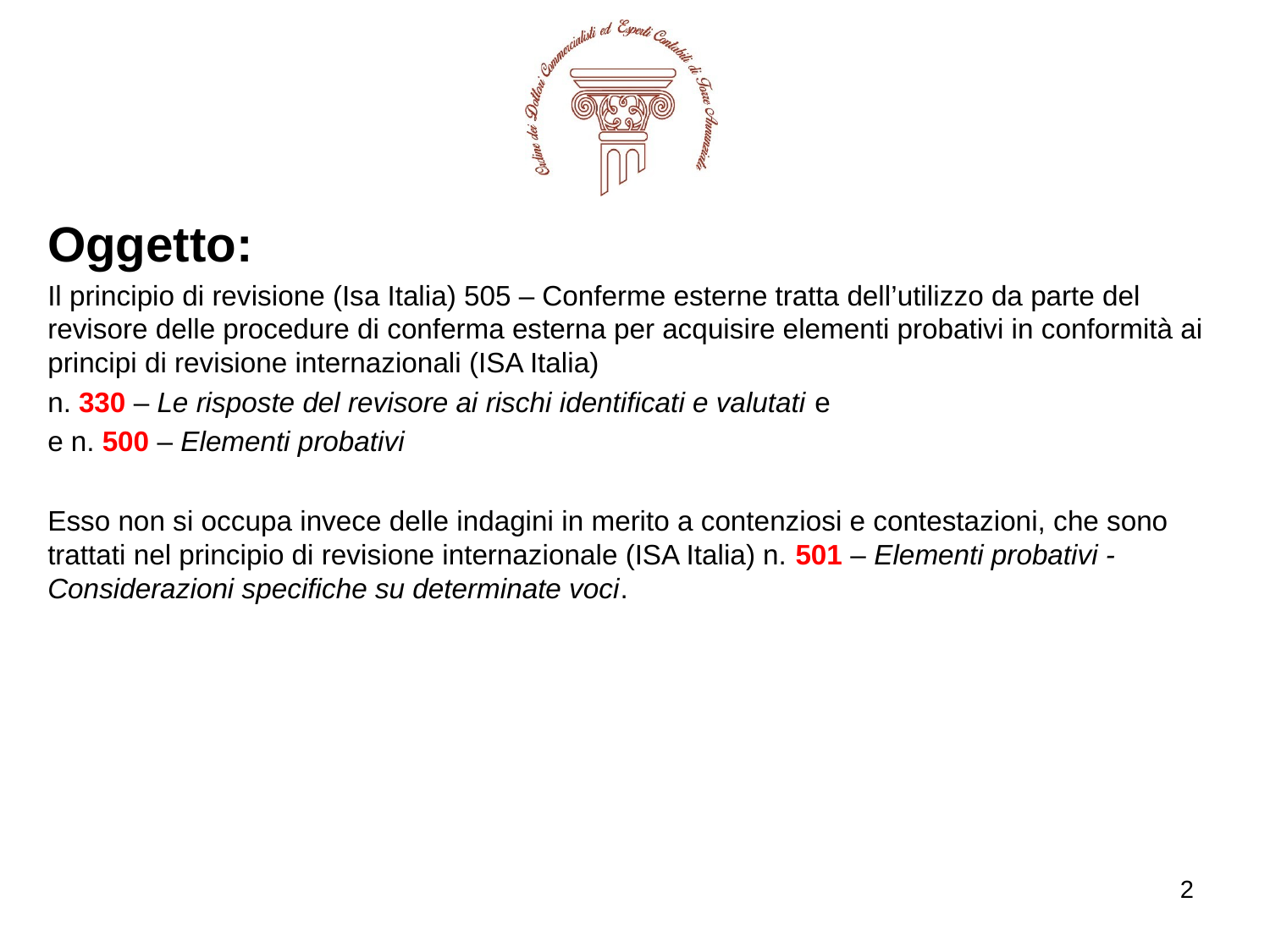

Oggetto:
Il principio di revisione (Isa Italia) 505 – Conferme esterne tratta dell’utilizzo da parte del revisore delle procedure di conferma esterna per acquisire elementi probativi in conformità ai principi di revisione internazionali (ISA Italia)
n. 330 – Le risposte del revisore ai rischi identificati e valutati e
e n. 500 – Elementi probativi

Esso non si occupa invece delle indagini in merito a contenziosi e contestazioni, che sono trattati nel principio di revisione internazionale (ISA Italia) n. 501 – Elementi probativi - Considerazioni specifiche su determinate voci.

2